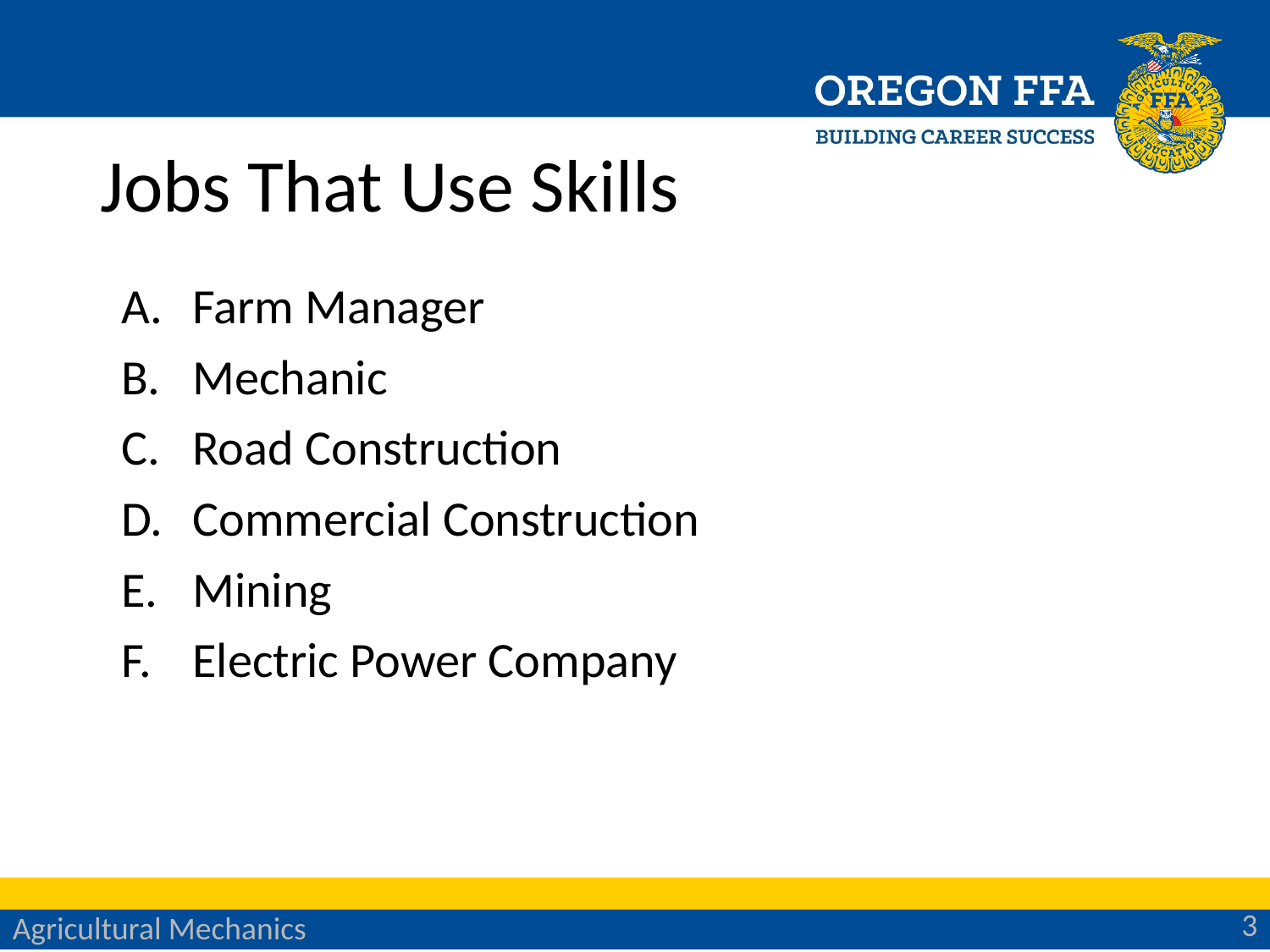

# Jobs That Use Skills

Farm Manager
Mechanic
Road Construction
Commercial Construction
Mining
Electric Power Company

3
Agricultural Mechanics